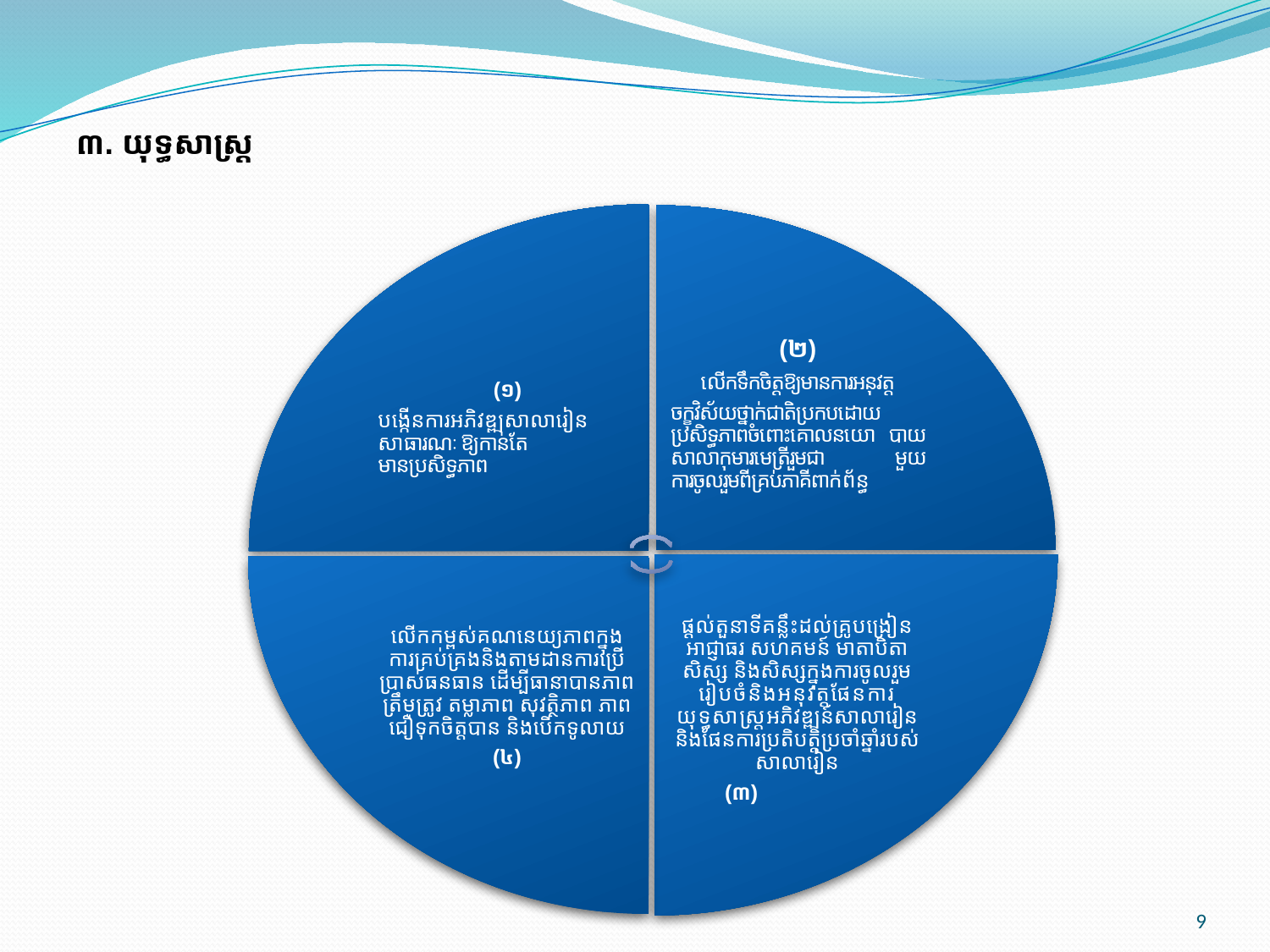

៣. យុទ្ធសាស្រ្ត

(១)
បង្កើនការអភិវឌ្ឍសាលារៀនសាធារណៈ ឱ្យកាន់តែមានប្រសិទ្ធភាព
(២)
លើកទឹកចិត្ដឱ្យមានការអនុវត្ត
ចក្ខុវិស័យថ្នាក់ជាតិប្រកបដោយប្រសិទ្ធភាពចំពោះគោលនយោ បាយសាលាកុមារមេត្រីរួមជា មួយការចូលរួមពីគ្រប់ភាគីពាក់ព័ន្ធ

ផ្ដល់តួនាទីគន្លឹះដល់គ្រូបង្រៀន អាជ្ញាធរ សហគមន៍ មាតាបិតាសិស្ស និងសិស្សក្នុងការចូលរួមរៀបចំនិងអនុវត្តផែនការយុទ្ធសាស្ត្រអភិវឌ្ឍន៍សាលារៀននិងផែនការប្រតិបត្តិប្រចាំឆ្នាំរបស់សាលារៀន
          (៣)

លើកកម្ពស់គណនេយ្យភាពក្នុងការគ្រប់គ្រងនិងតាមដានការប្រើប្រាស់ធនធាន ដើម្បីធានាបានភាពត្រឹមត្រូវ តម្លាភាព សុវត្ថិភាព ភាពជឿទុកចិត្តបាន និងបើកទូលាយ
(៤)

9